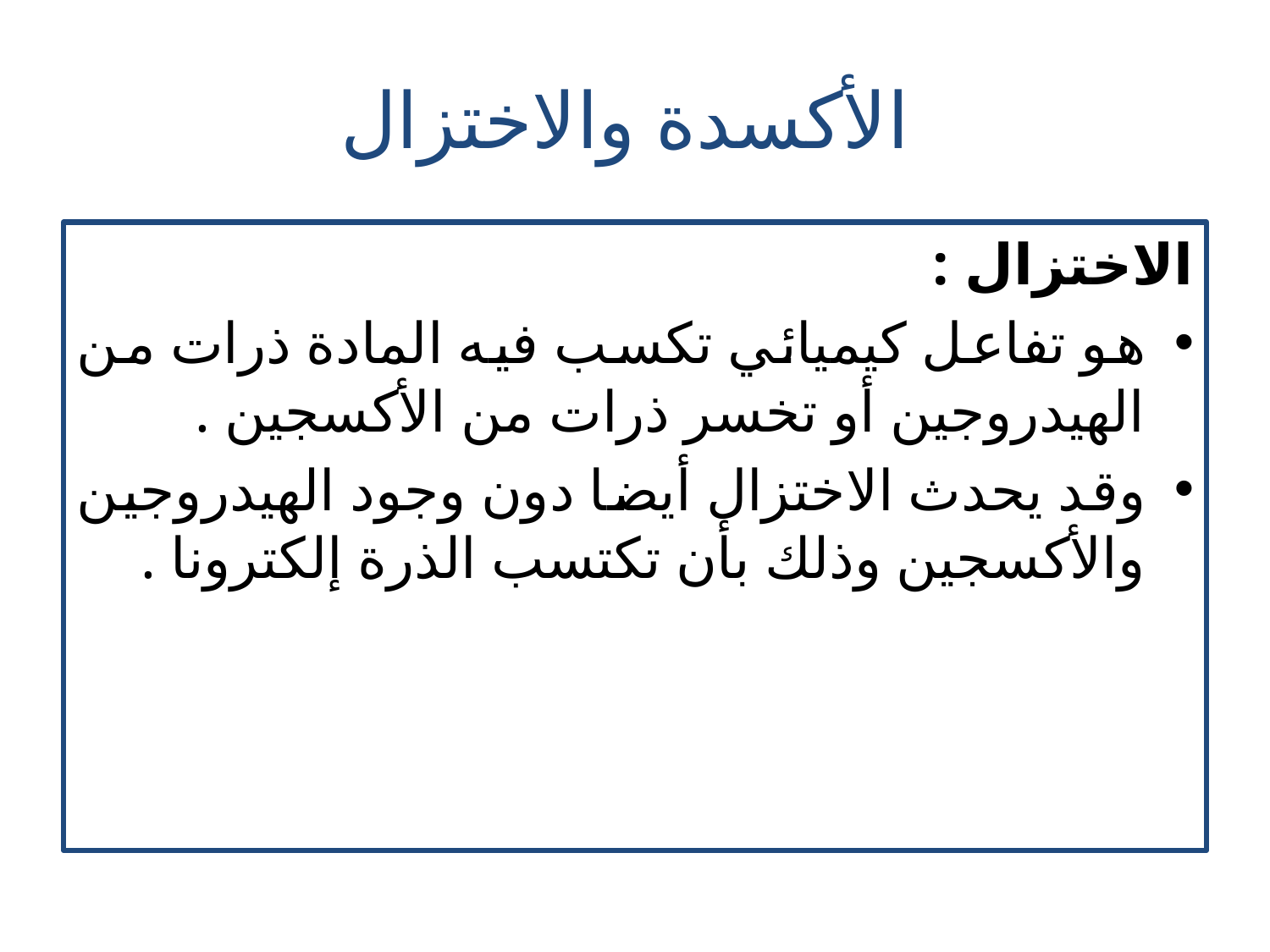

# الأكسدة والاختزال
الاختزال :
هو تفاعل كيميائي تكسب فيه المادة ذرات من الهيدروجين أو تخسر ذرات من الأكسجين .
وقد يحدث الاختزال أيضا دون وجود الهيدروجين والأكسجين وذلك بأن تكتسب الذرة إلكترونا .